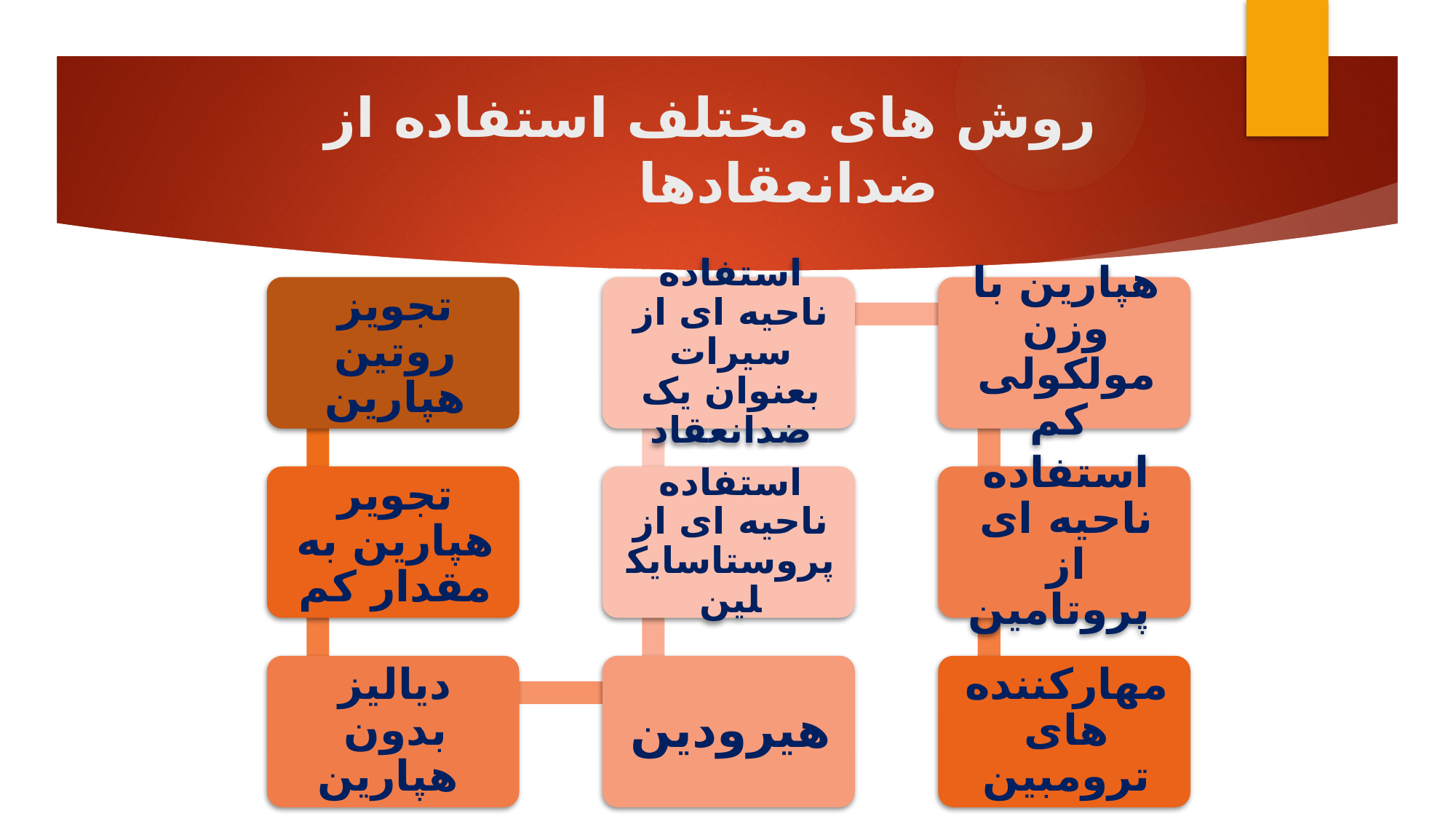

# روش های مختلف استفاده از ضدانعقادها
تجویز روتین هپارین
تجویر هپارین به مقدار کم
دیالیز بدون هپارین
هیرودین
استفاده ناحیه ای از پروستاسایکلین
استفاده ناحیه ای از سیرات بعنوان یک ضدانعقاد
هپارین با وزن مولکولی کم
استفاده ناحیه ای از پروتامین
مهارکننده های ترومبین